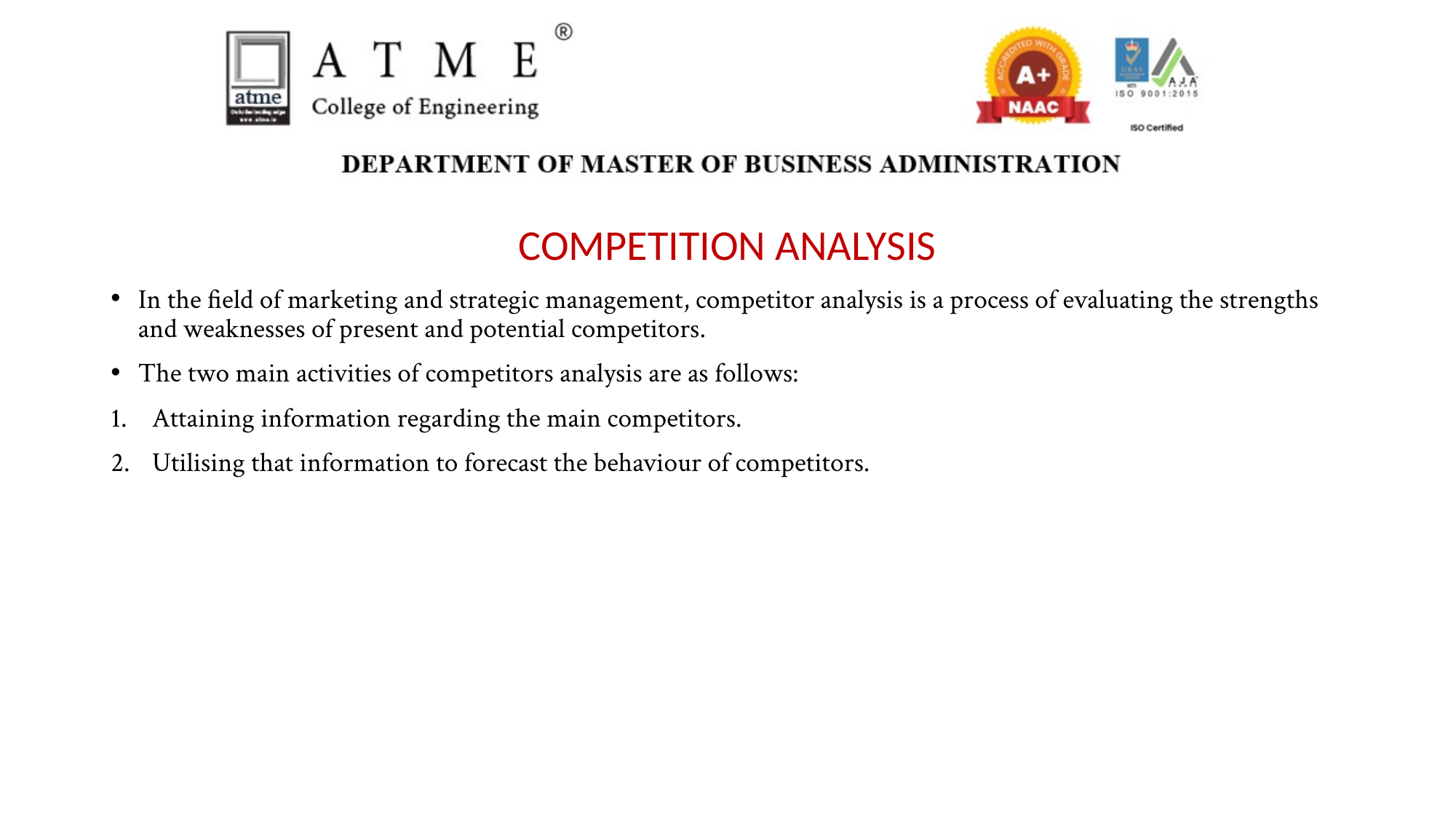

COMPETITION ANALYSIS
In the field of marketing and strategic management, competitor analysis is a process of evaluating the strengths and weaknesses of present and potential competitors.
The two main activities of competitors analysis are as follows:
Attaining information regarding the main competitors.
Utilising that information to forecast the behaviour of competitors.